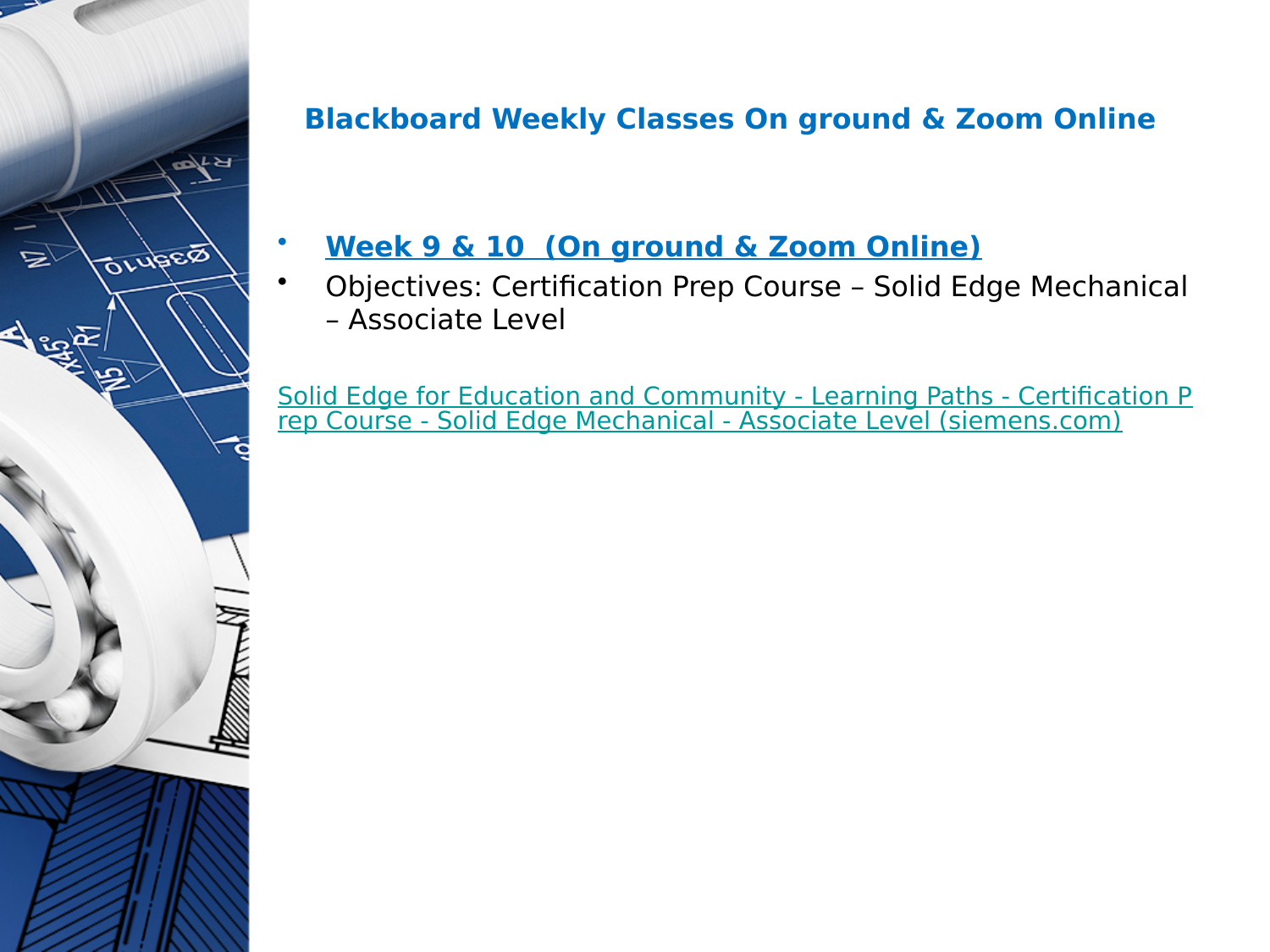

# Blackboard Weekly Classes On ground & Zoom Online
Week 9 & 10  (On ground & Zoom Online)
Objectives: Certification Prep Course – Solid Edge Mechanical – Associate Level

Solid Edge for Education and Community - Learning Paths - Certification Prep Course - Solid Edge Mechanical - Associate Level (siemens.com)